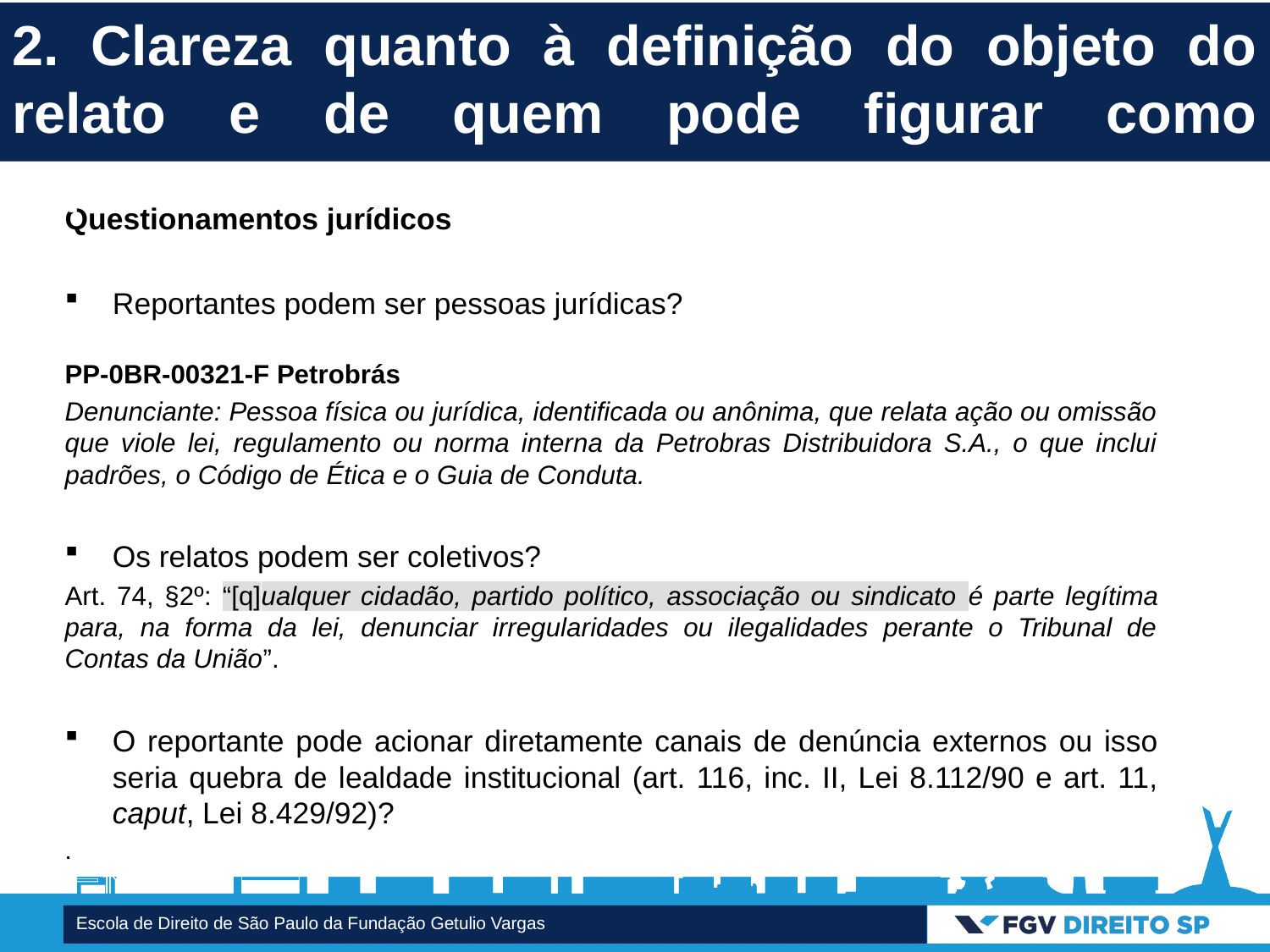

2. Clareza quanto à definição do objeto do relato e de quem pode figurar como reportante
Questionamentos jurídicos

Reportantes podem ser pessoas jurídicas?

PP-0BR-00321-F Petrobrás
Denunciante: Pessoa física ou jurídica, identificada ou anônima, que relata ação ou omissão que viole lei, regulamento ou norma interna da Petrobras Distribuidora S.A., o que inclui padrões, o Código de Ética e o Guia de Conduta.

Os relatos podem ser coletivos?
Art. 74, §2º: “[q]ualquer cidadão, partido político, associação ou sindicato é parte legítima para, na forma da lei, denunciar irregularidades ou ilegalidades perante o Tribunal de Contas da União”.

O reportante pode acionar diretamente canais de denúncia externos ou isso seria quebra de lealdade institucional (art. 116, inc. II, Lei 8.112/90 e art. 11, caput, Lei 8.429/92)?
.